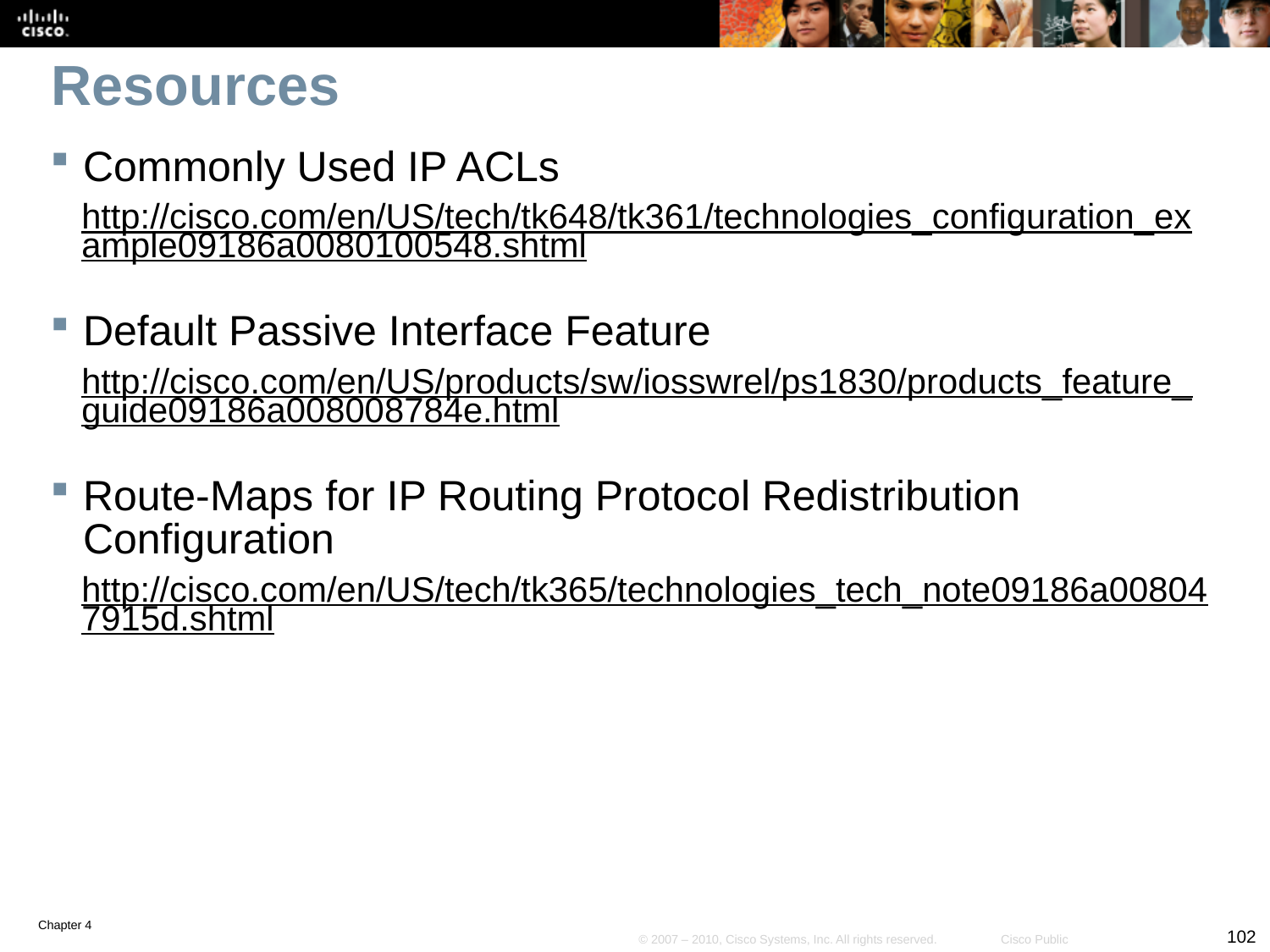

# Resources
Commonly Used IP ACLs
http://cisco.com/en/US/tech/tk648/tk361/technologies_configuration_example09186a0080100548.shtml
Default Passive Interface Feature
http://cisco.com/en/US/products/sw/iosswrel/ps1830/products_feature_guide09186a008008784e.html
Route-Maps for IP Routing Protocol Redistribution Configuration
http://cisco.com/en/US/tech/tk365/technologies_tech_note09186a008047915d.shtml